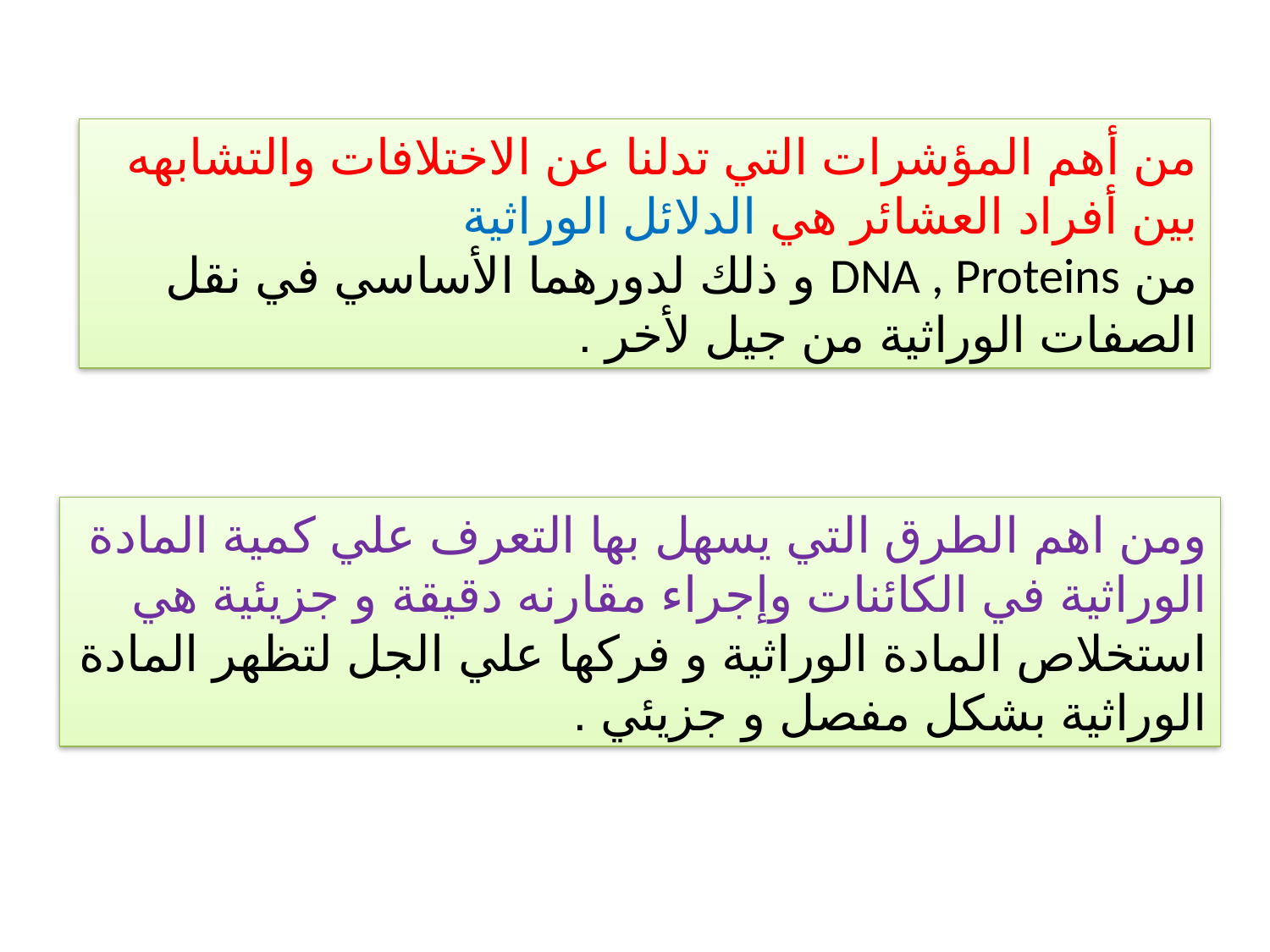

من أهم المؤشرات التي تدلنا عن الاختلافات والتشابهه بين أفراد العشائر هي الدلائل الوراثية
من DNA , Proteins و ذلك لدورهما الأساسي في نقل الصفات الوراثية من جيل لأخر .
ومن اهم الطرق التي يسهل بها التعرف علي كمية المادة الوراثية في الكائنات وإجراء مقارنه دقيقة و جزيئية هي
استخلاص المادة الوراثية و فركها علي الجل لتظهر المادة الوراثية بشكل مفصل و جزيئي .